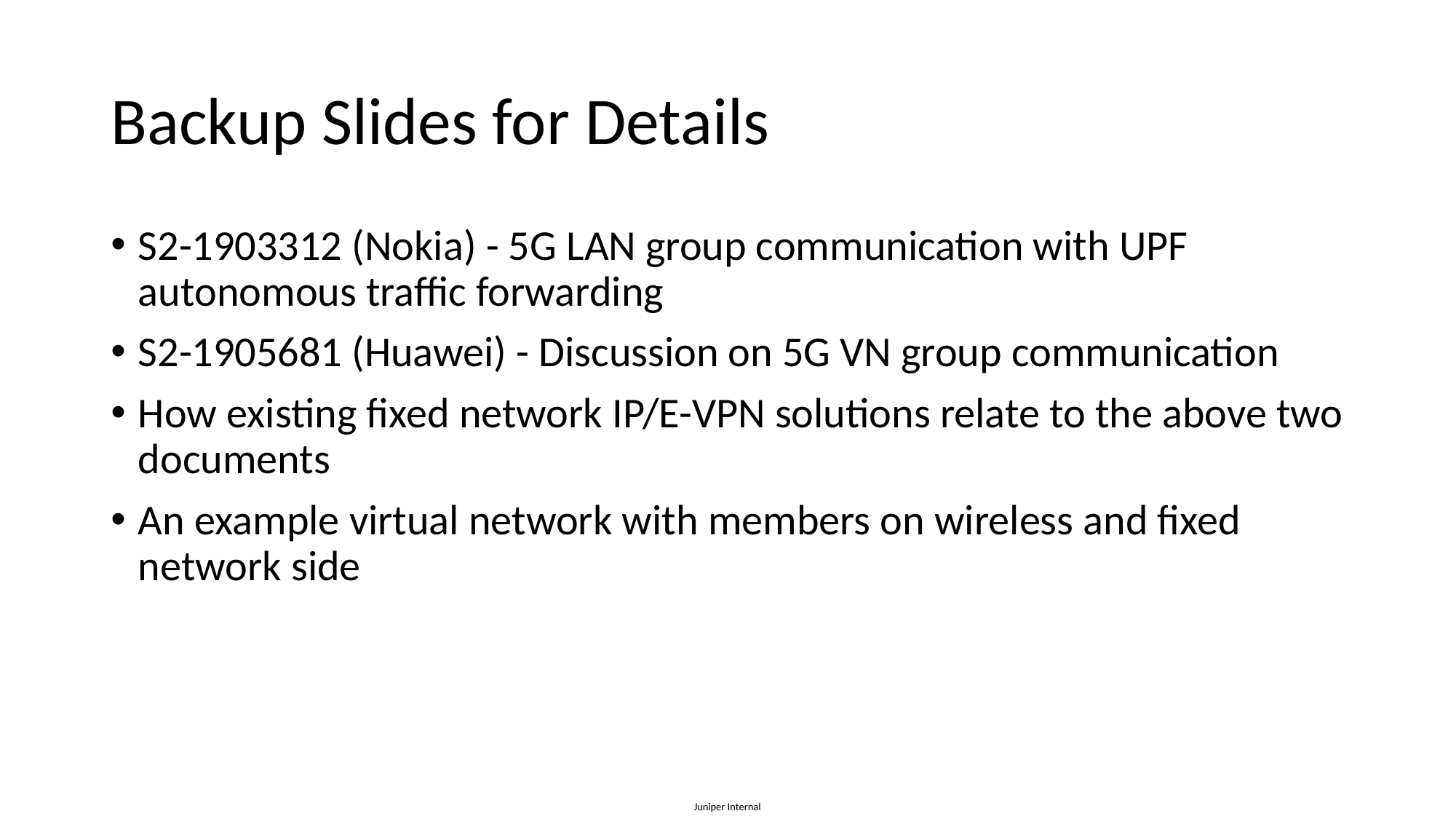

# Backup Slides for Details
S2-1903312 (Nokia) - 5G LAN group communication with UPF autonomous traffic forwarding
S2-1905681 (Huawei) - Discussion on 5G VN group communication
How existing fixed network IP/E-VPN solutions relate to the above two documents
An example virtual network with members on wireless and fixed network side